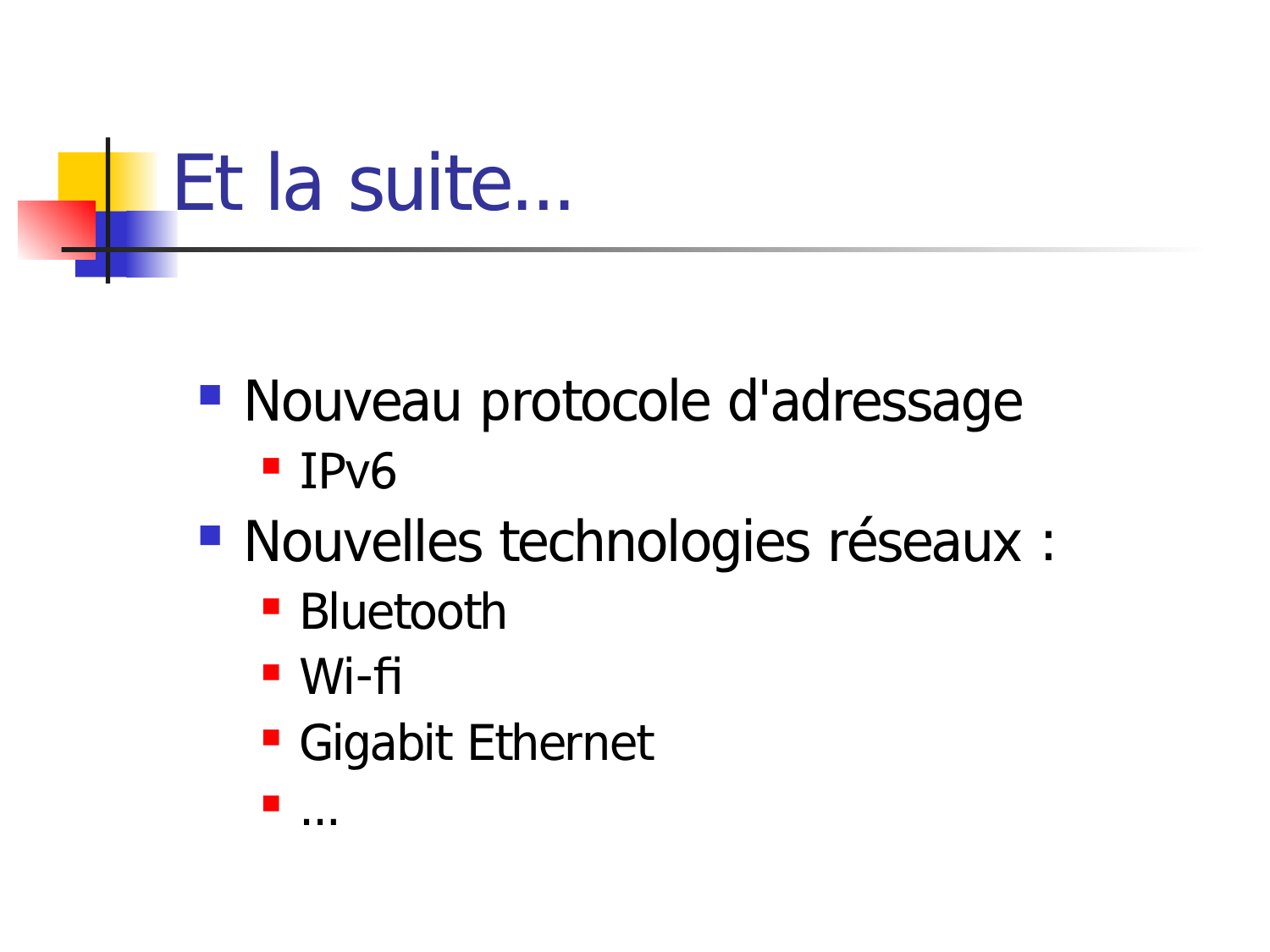

# Et la suite…
Nouveau protocole d'adressage
IPv6
Nouvelles technologies réseaux :
Bluetooth
Wi-fi
Gigabit Ethernet
…